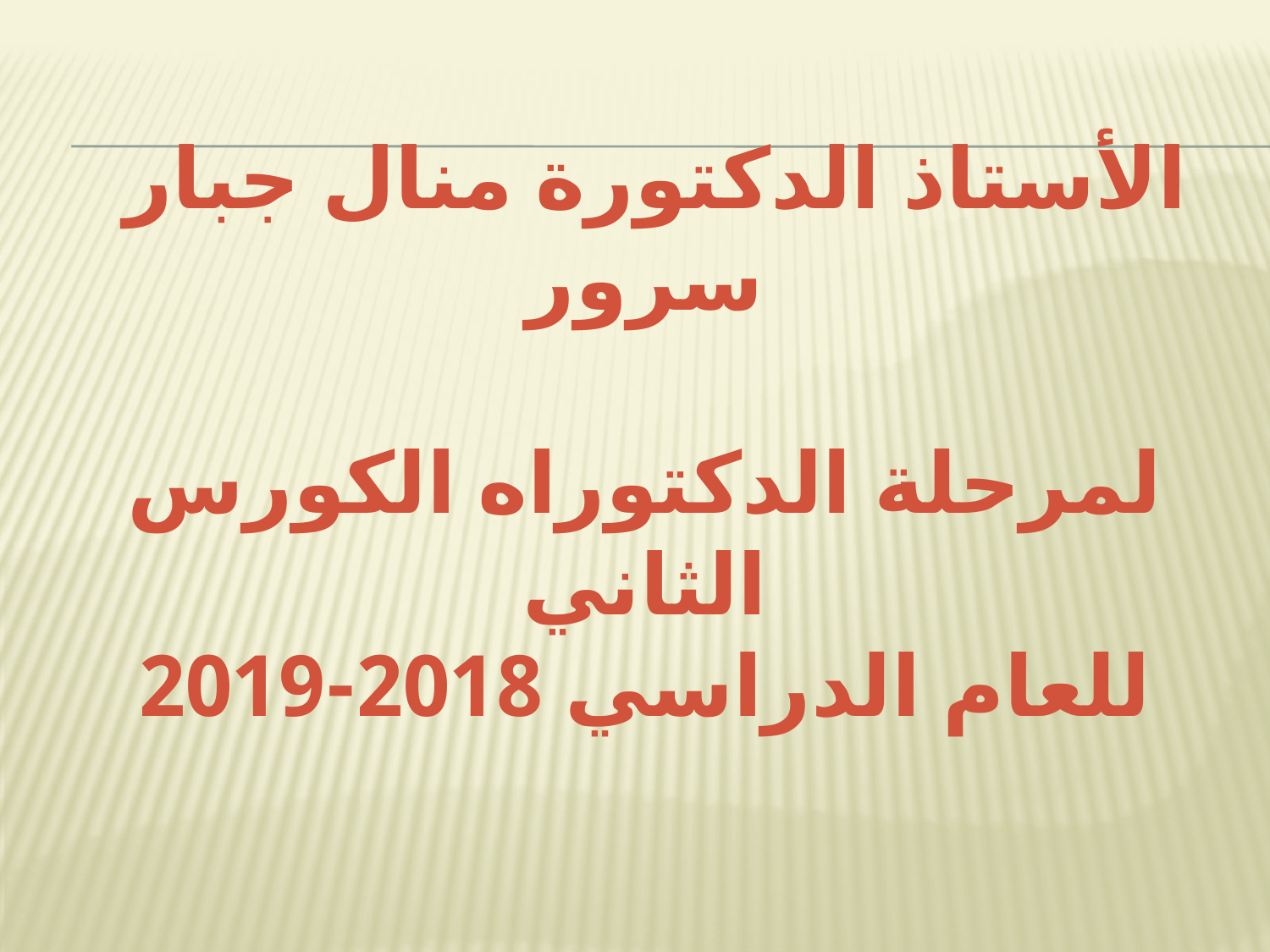

# الأستاذ الدكتورة منال جبار سرور لمرحلة الدكتوراه الكورس الثاني للعام الدراسي 2018-2019